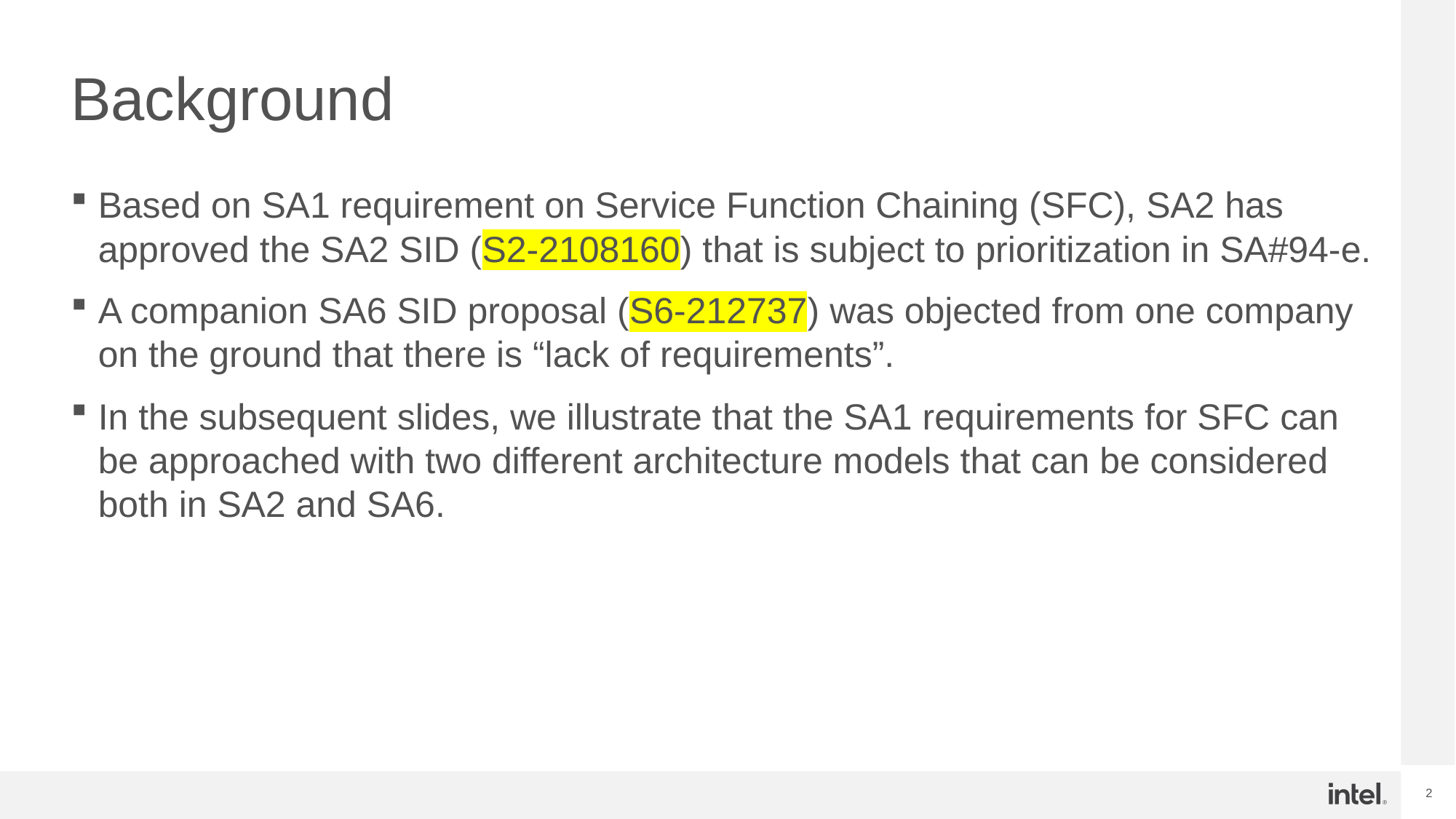

# Background
Based on SA1 requirement on Service Function Chaining (SFC), SA2 has approved the SA2 SID (S2-2108160) that is subject to prioritization in SA#94-e.
A companion SA6 SID proposal (S6-212737) was objected from one company on the ground that there is “lack of requirements”.
In the subsequent slides, we illustrate that the SA1 requirements for SFC can be approached with two different architecture models that can be considered both in SA2 and SA6.